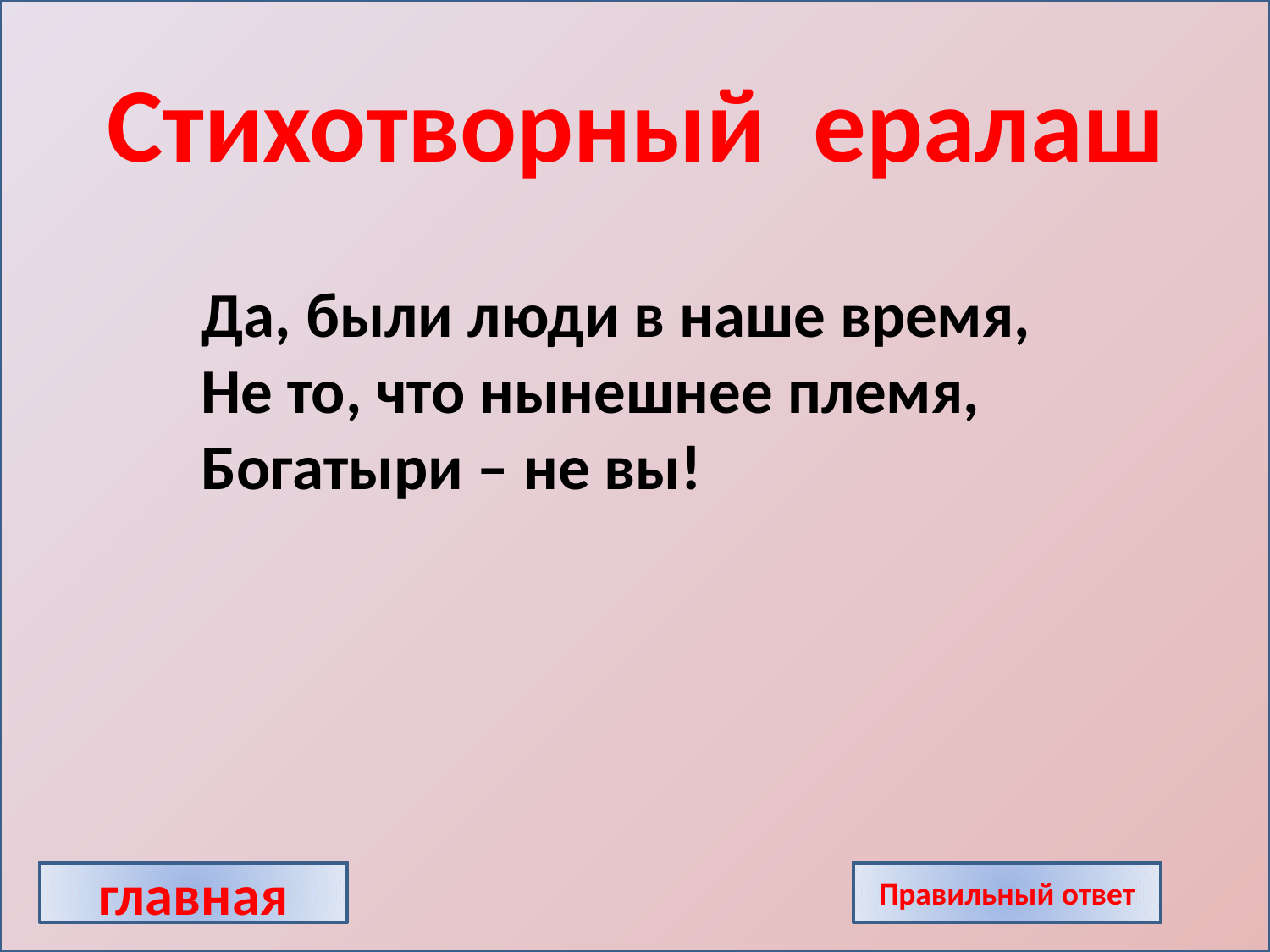

Стихотворный  ералаш
Да, были люди в наше время,
Не то, что нынешнее племя,
Богатыри – не вы!

главная
Правильный ответ